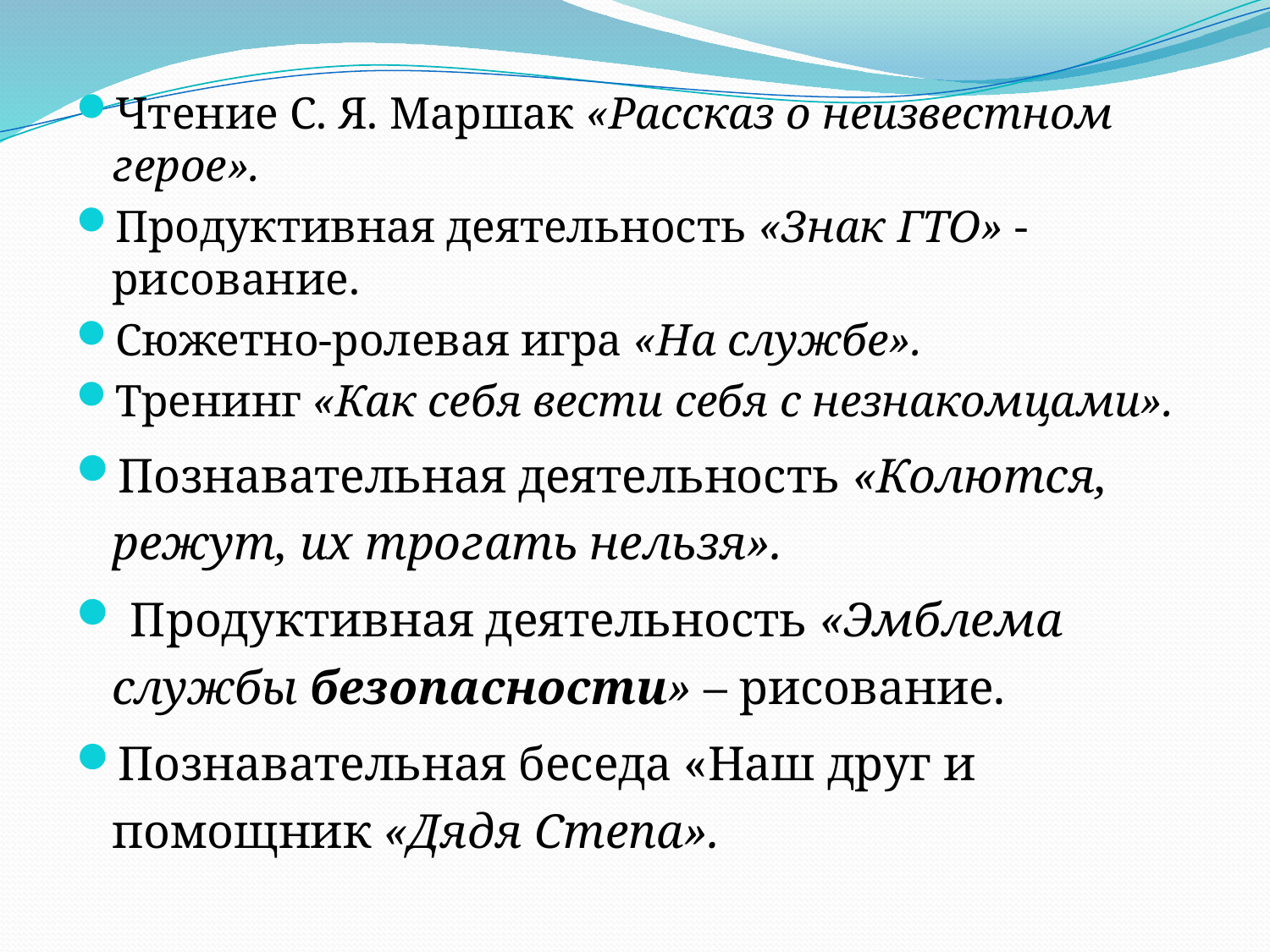

Чтение С. Я. Маршак «Рассказ о неизвестном герое».
Продуктивная деятельность «Знак ГТО» - рисование.
Сюжетно-ролевая игра «На службе».
Тренинг «Как себя вести себя с незнакомцами».
Познавательная деятельность «Колются, режут, их трогать нельзя».
 Продуктивная деятельность «Эмблема службы безопасности» – рисование.
Познавательная беседа «Наш друг и помощник «Дядя Степа».